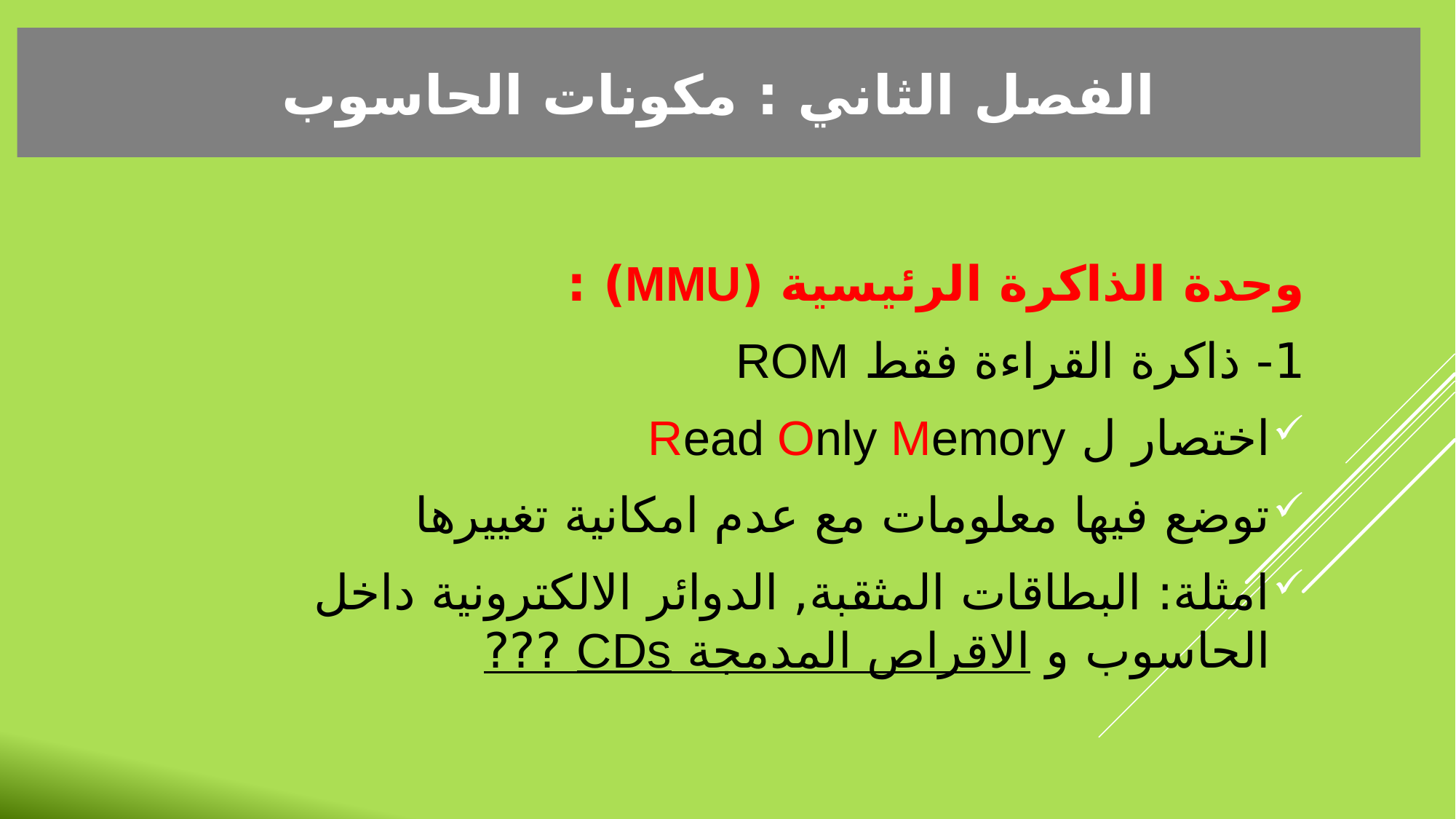

الفصل الثاني : مكونات الحاسوب
وحدة الذاكرة الرئيسية (MMU) :
1- ذاكرة القراءة فقط ROM
اختصار ل Read Only Memory
توضع فيها معلومات مع عدم امكانية تغييرها
امثلة: البطاقات المثقبة, الدوائر الالكترونية داخل الحاسوب و الاقراص المدمجة CDs ???